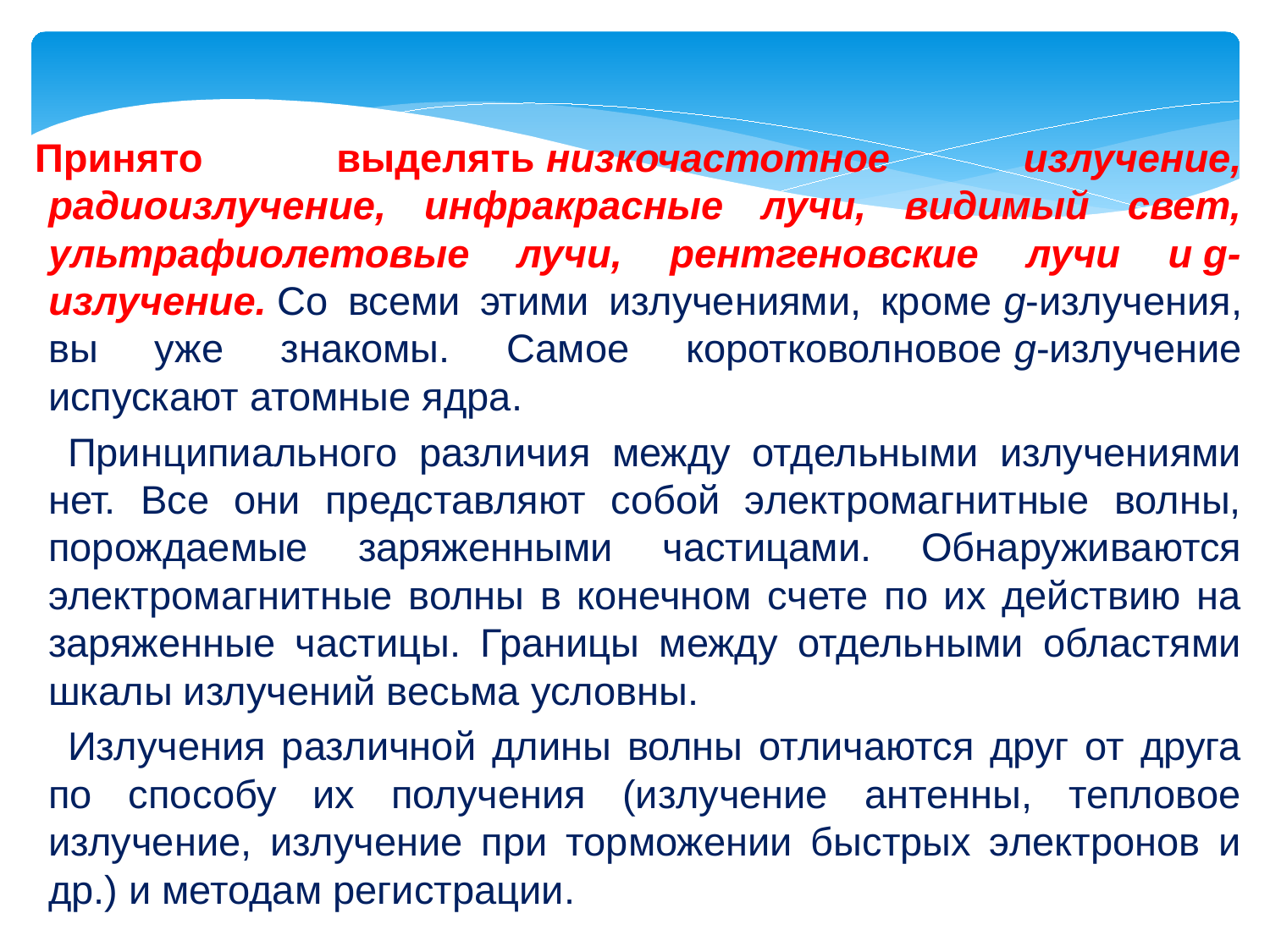

Принято выделять низкочастотное излучение, радиоизлучение, инфракрасные лучи, видимый свет, ультрафиолетовые лучи, рентгеновские лучи и g-излучение. Со всеми этими излучениями, кроме g-излучения, вы уже знакомы. Самое коротковолновое g-излучение испускают атомные ядра.
     Принципиального различия между отдельными излучениями нет. Все они представляют собой электромагнитные волны, порождаемые заряженными частицами. Обнаруживаются электромагнитные волны в конечном счете по их действию на заряженные частицы. Границы между отдельными областями шкалы излучений весьма условны.
     Излучения различной длины волны отличаются друг от друга по способу их получения (излучение антенны, тепловое излучение, излучение при торможении быстрых электронов и др.) и методам регистрации.